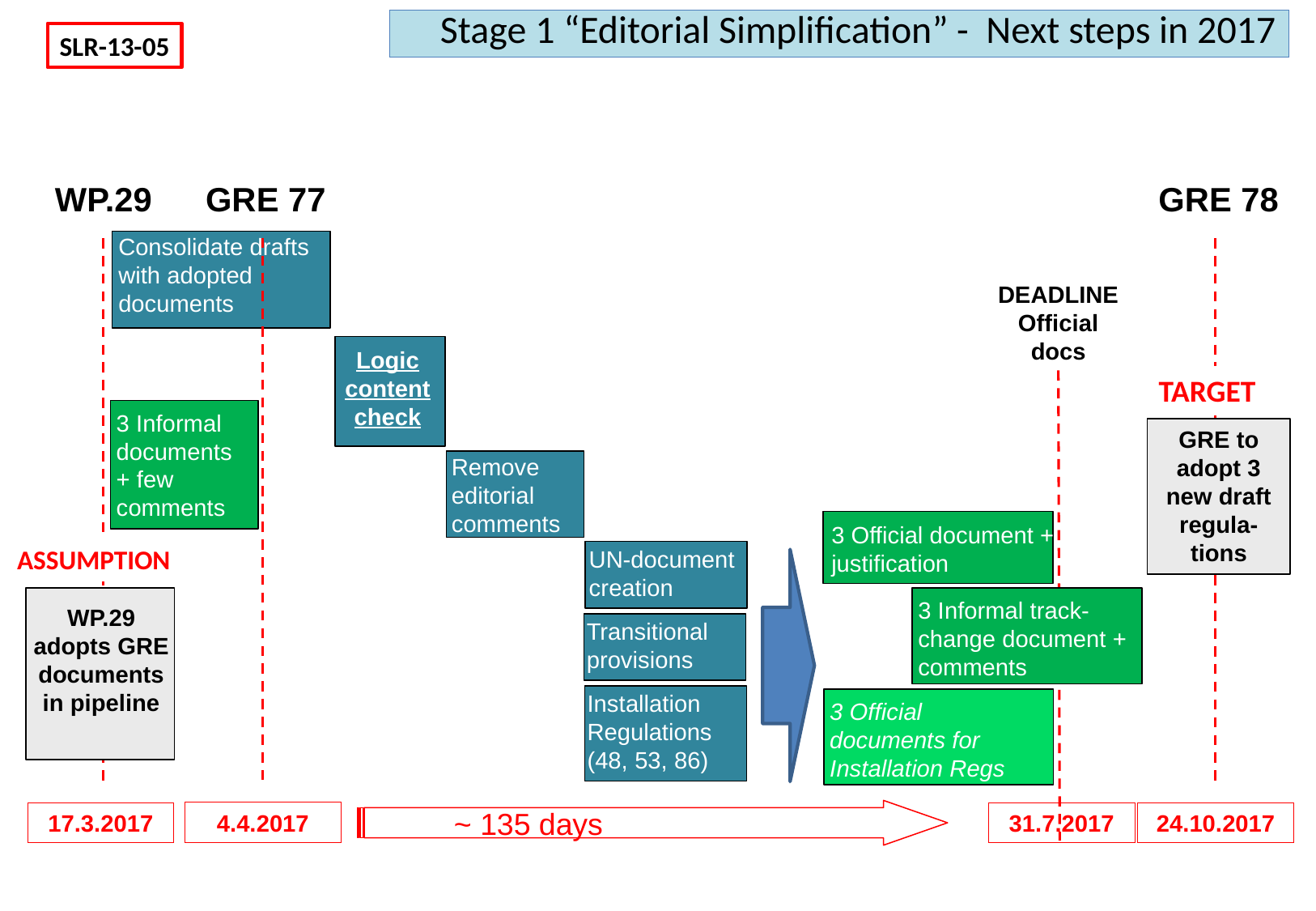

Stage 1 “Editorial Simplification” -  Next steps in 2017
SLR-13-05
GRE 77
WP.29
GRE 78
Consolidate drafts with adopted documents

DEADLINE Official docs

Logic content check
TARGET

3 Informal documents + few comments

GRE to adopt 3 new draft regula-tions
Remove editorial comments

3 Official document + justification
ASSUMPTION
UN-document creation

3 Informal track-change document + comments
WP.29 adopts GRE documents in pipeline
Transitional provisions

Installation Regulations (48, 53, 86)

3 Official documents for Installation Regs
~ 135 days

4.4.2017
17.3.2017
31.7.2017
24.10.2017